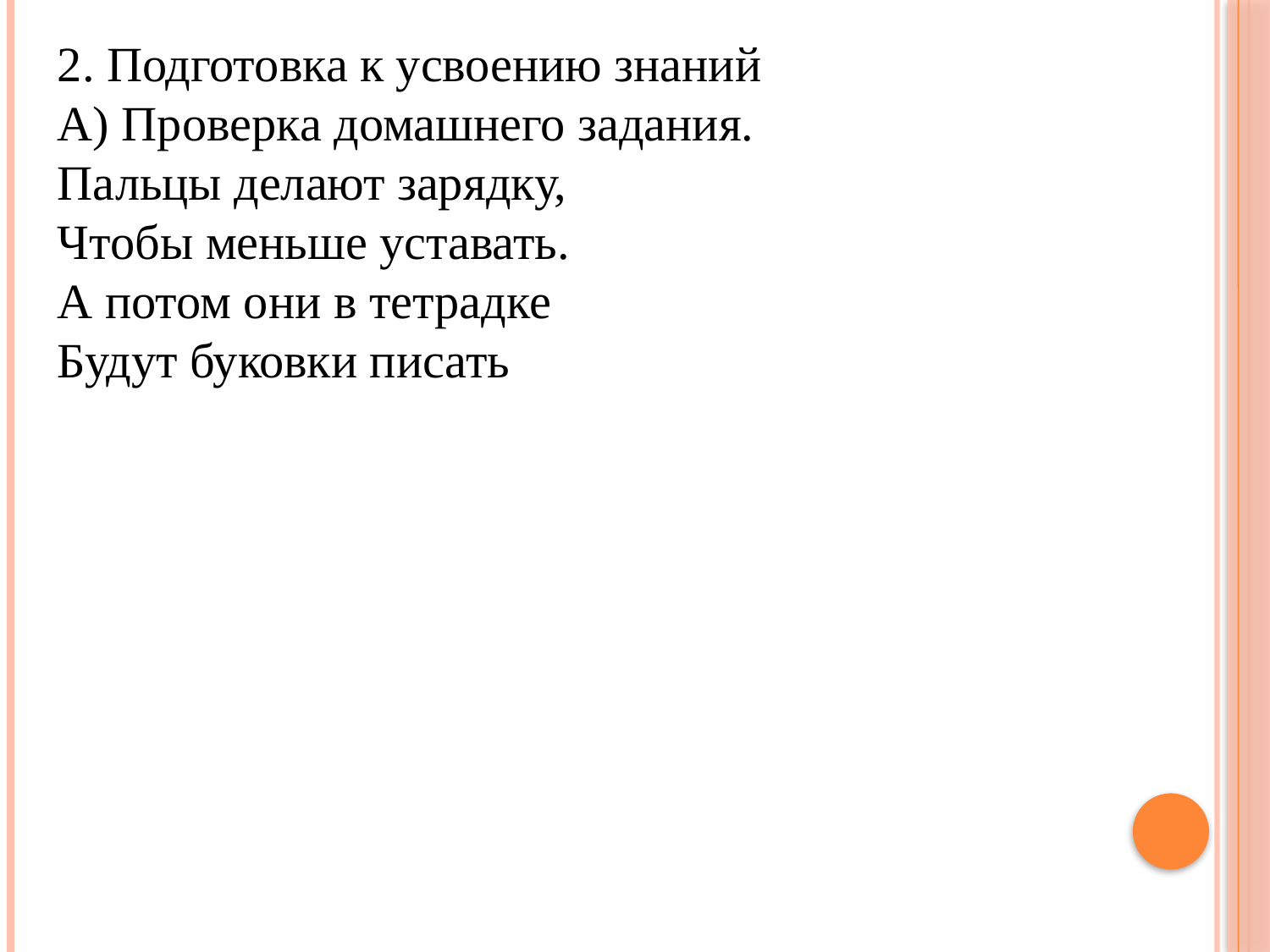

2. Подготовка к усвоению знаний
А) Проверка домашнего задания.
Пальцы делают зарядку,
Чтобы меньше уставать.
А потом они в тетрадке
Будут буковки писать